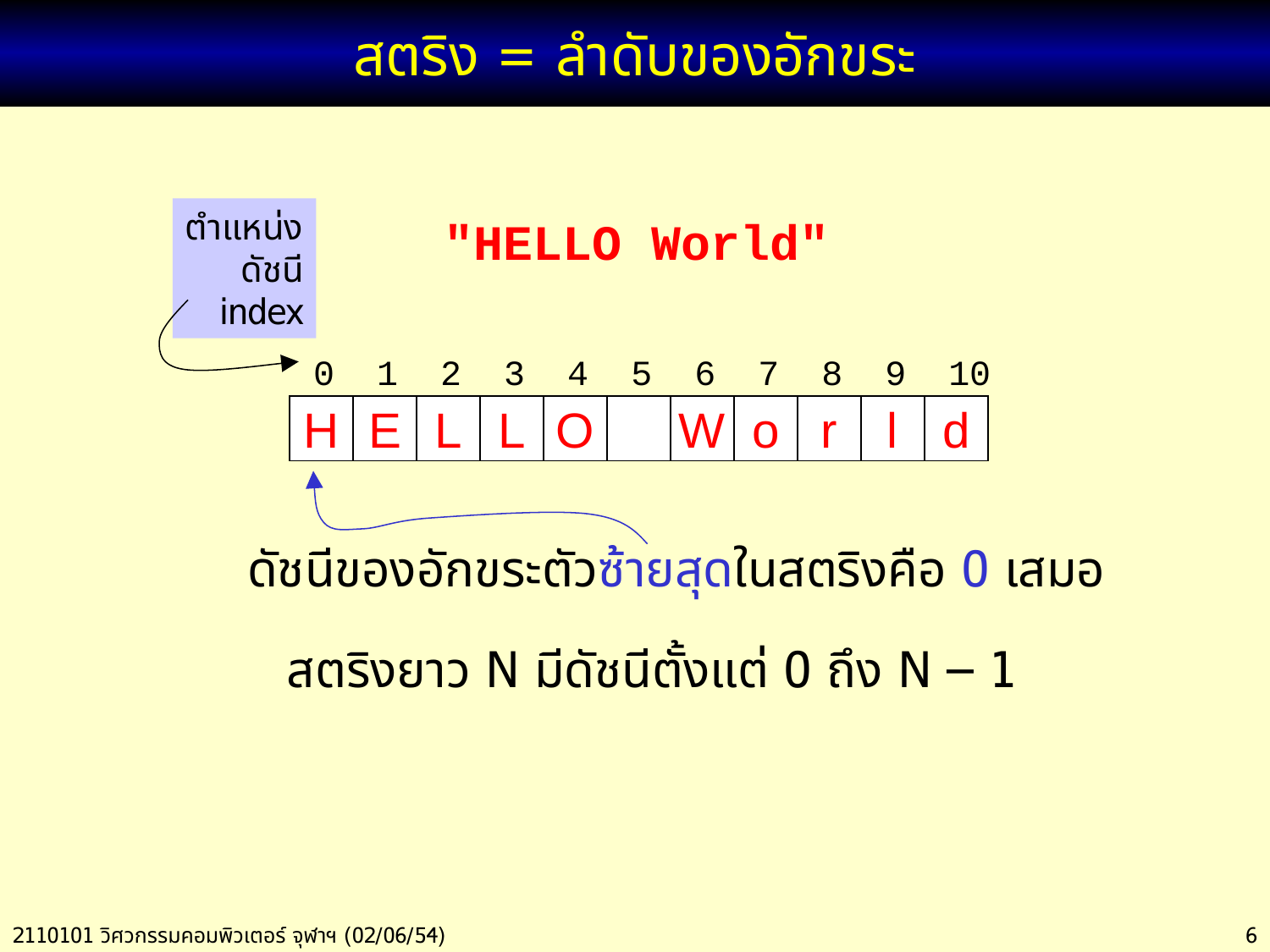

# สตริง = ลำดับของอักขระ
ตำแหน่ง
ดัชนี
index

"HELLO World"
0  1  2  3  4  5  6  7  8  9  10
H
E
L
L
O

W
o
r
l
d

ดัชนีของอักขระตัวซ้ายสุดในสตริงคือ 0 เสมอ
สตริงยาว N มีดัชนีตั้งแต่ 0 ถึง N – 1